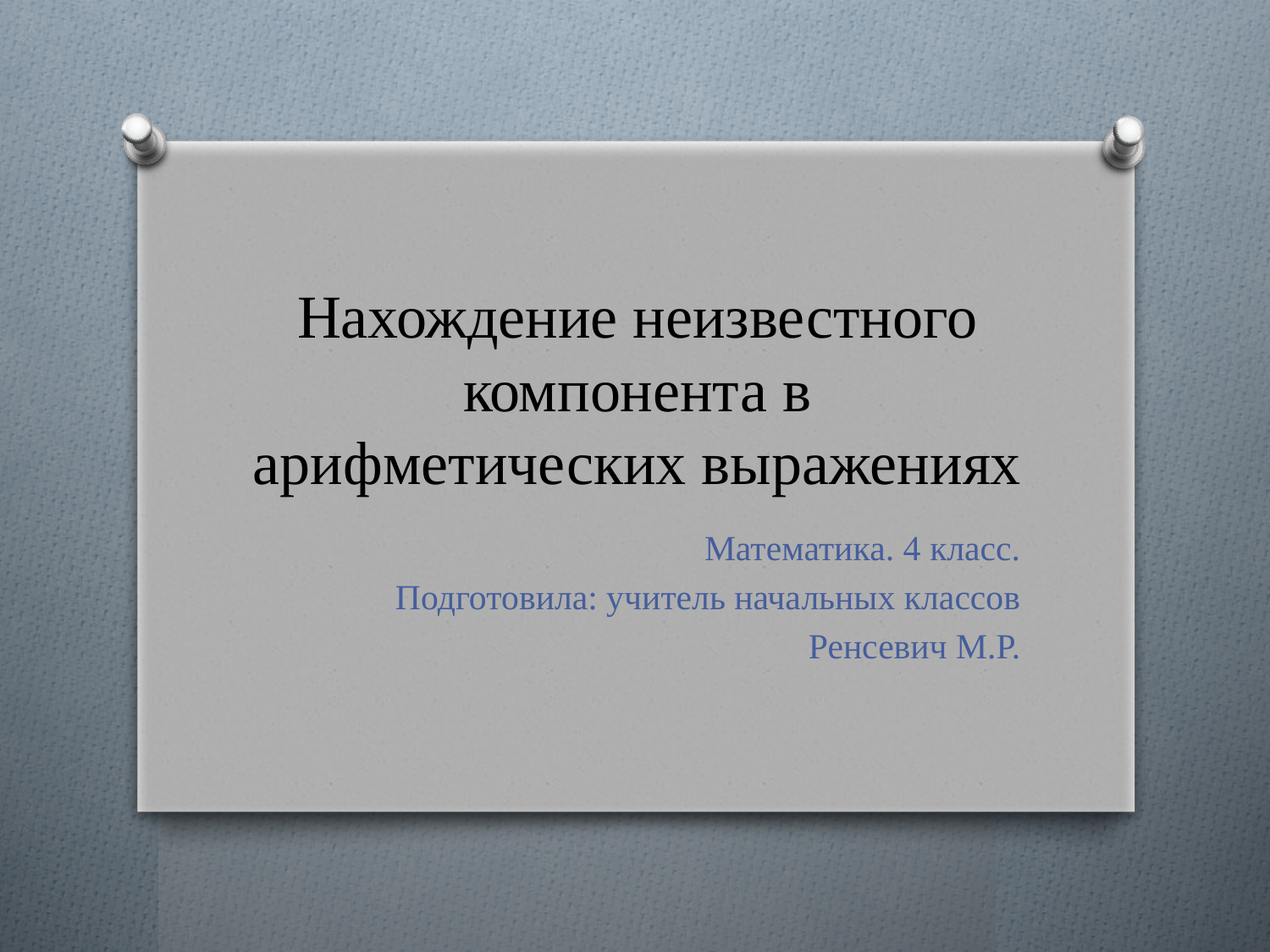

# Нахождение неизвестного компонента в арифметических выражениях
Математика. 4 класс.
Подготовила: учитель начальных классов
Ренсевич М.Р.